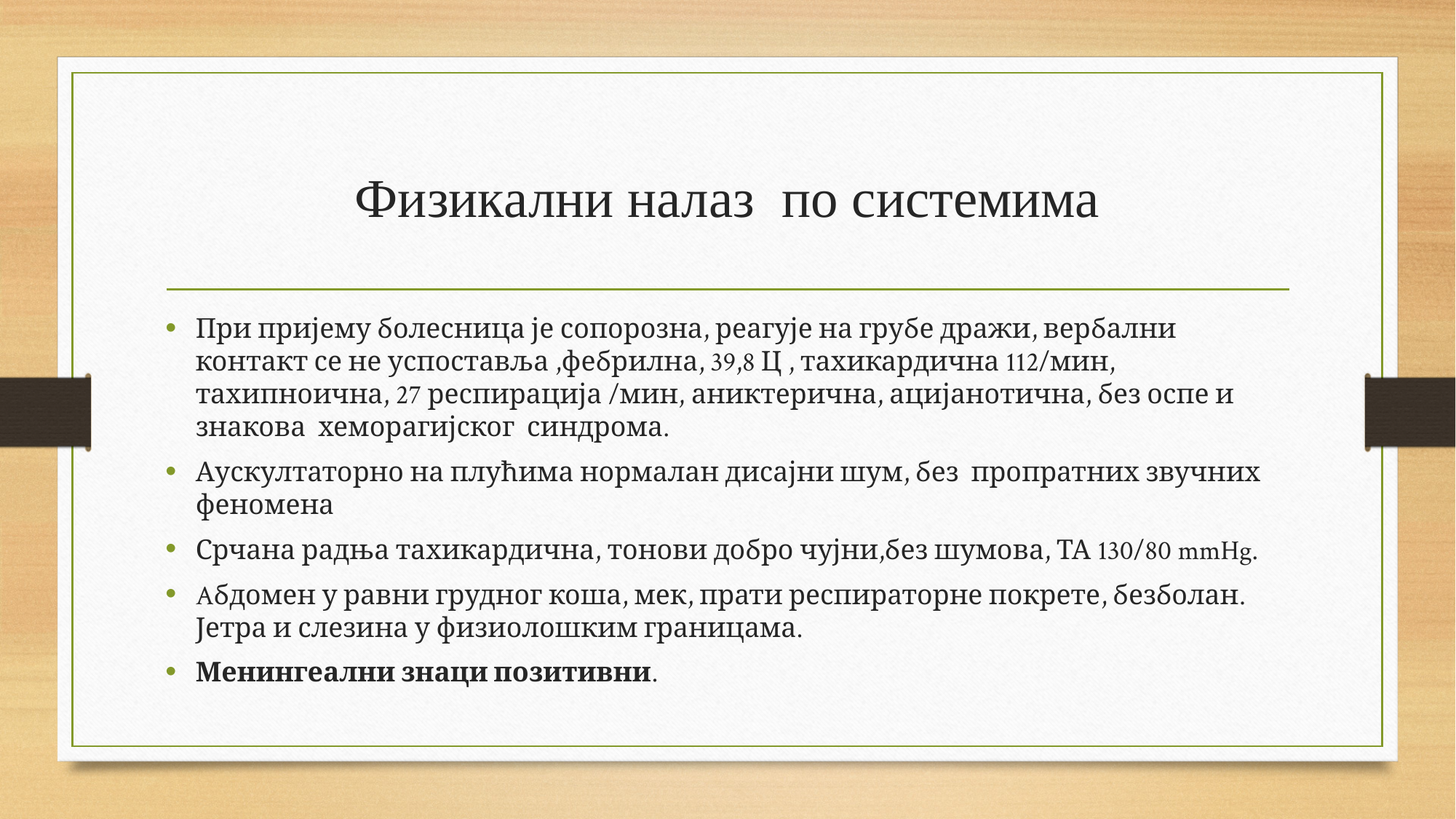

# Физикални налаз  по системима
При пријему болесница је сопорозна, реагује на грубе дражи, вербални контакт се не успоставља ,фебрилна, 39,8 Ц , тахикардична 112/мин, тахипноична, 27 респирација /мин, аниктерична, ацијанотична, без оспе и знакова  хеморагијског  синдрома.
Аускултаторно на плућима нормалан дисајни шум, без  пропратних звучних феномена
Срчана радња тахикардична, тонови добро чујни,без шумова, ТА 130/80 mmHg.
Aбдомен у равни грудног коша, мек, прати респираторне покрете, безболан. Јетра и слезина у физиолошким границама.
Менингеални знаци позитивни.